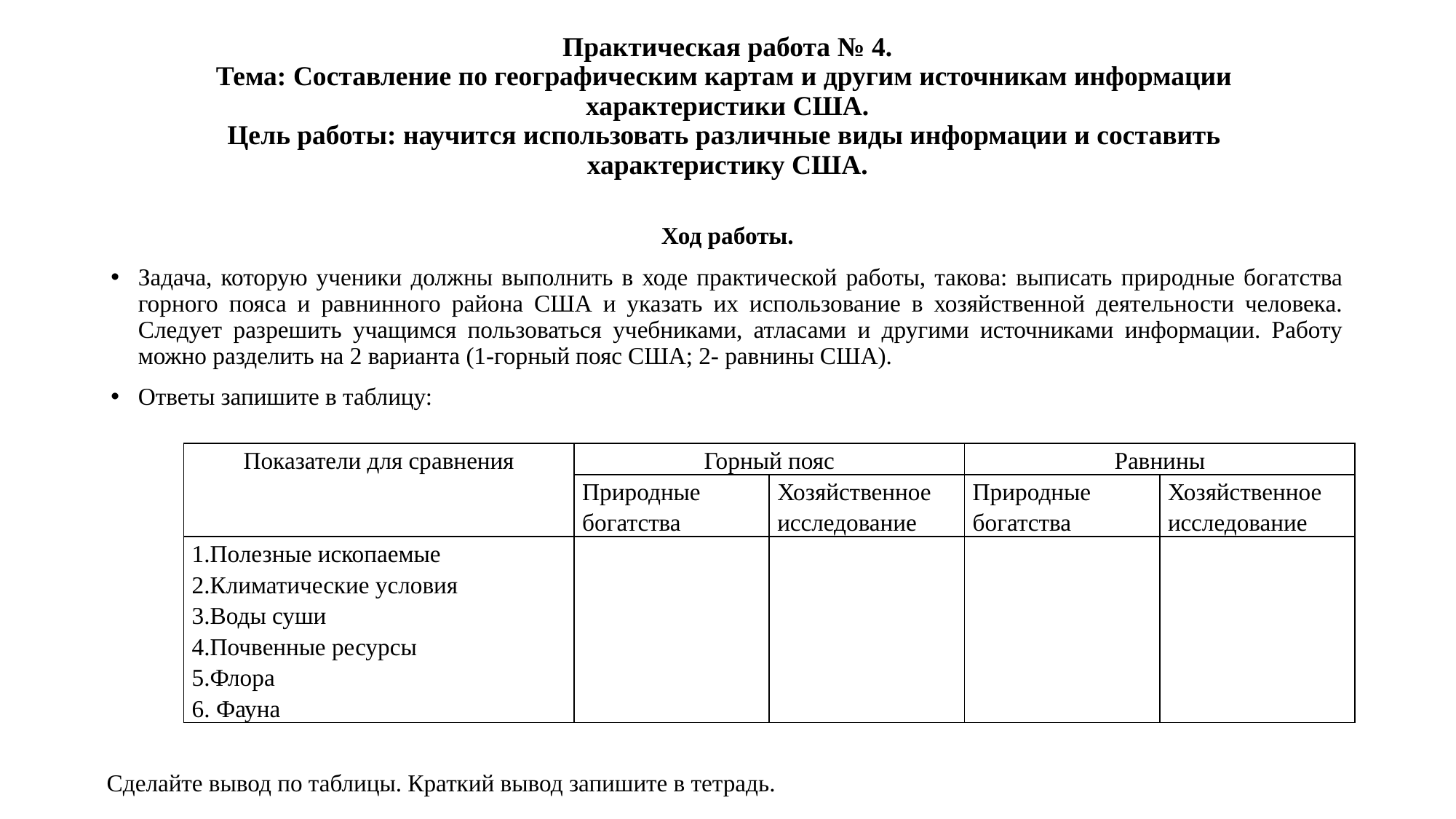

# Практическая работа № 4. Тема: Составление по географическим картам и другим источникам информации характеристики США. Цель работы: научится использовать различные виды информации и составить характеристику США.
Ход работы.
Задача, которую ученики должны выполнить в ходе практической работы, такова: выписать природные богатства горного пояса и равнинного района США и указать их использование в хозяйственной деятельности человека. Следует разрешить учащимся пользоваться учебниками, атласами и другими источниками информации. Работу можно разделить на 2 варианта (1-горный пояс США; 2- равнины США).
Ответы запишите в таблицу:

| Показатели для сравнения | Горный пояс |  | Равнины |  |
| --- | --- | --- | --- | --- |
|  | Природные богатства | Хозяйственное исследование | Природные богатства | Хозяйственное исследование |
| 1.Полезные ископаемые 2.Климатические условия 3.Воды суши 4.Почвенные ресурсы 5.Флора 6. Фауна |  |  |  |  |
Сделайте вывод по таблицы. Краткий вывод запишите в тетрадь.